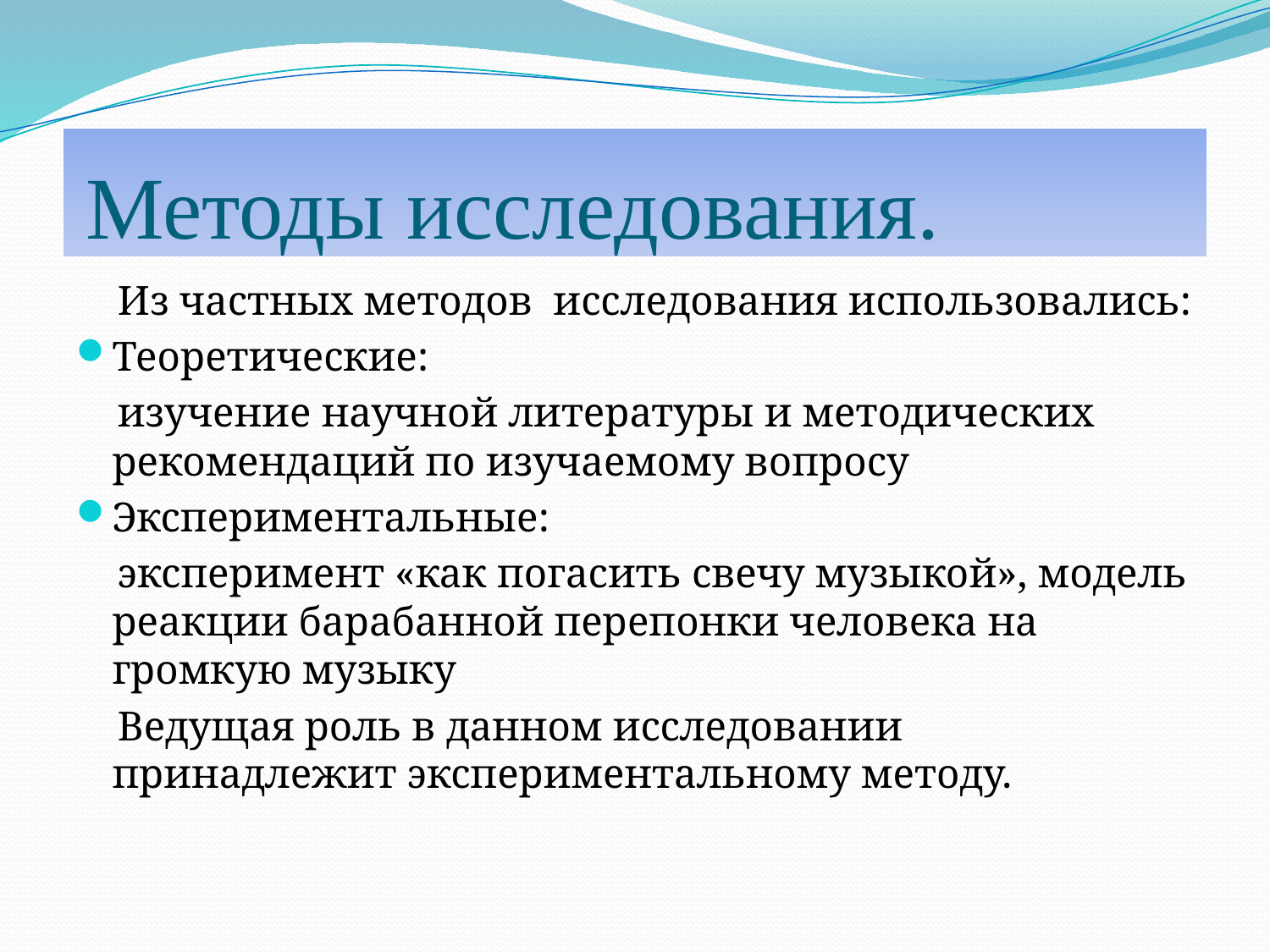

# Методы исследования.
    Из частных методов  исследования использовались:
Теоретические:
    изучение научной литературы и методических рекомендаций по изучаемому вопросу
Экспериментальные:
    эксперимент «как погасить свечу музыкой», модель реакции барабанной перепонки человека на громкую музыку
    Ведущая роль в данном исследовании принадлежит экспериментальному методу.